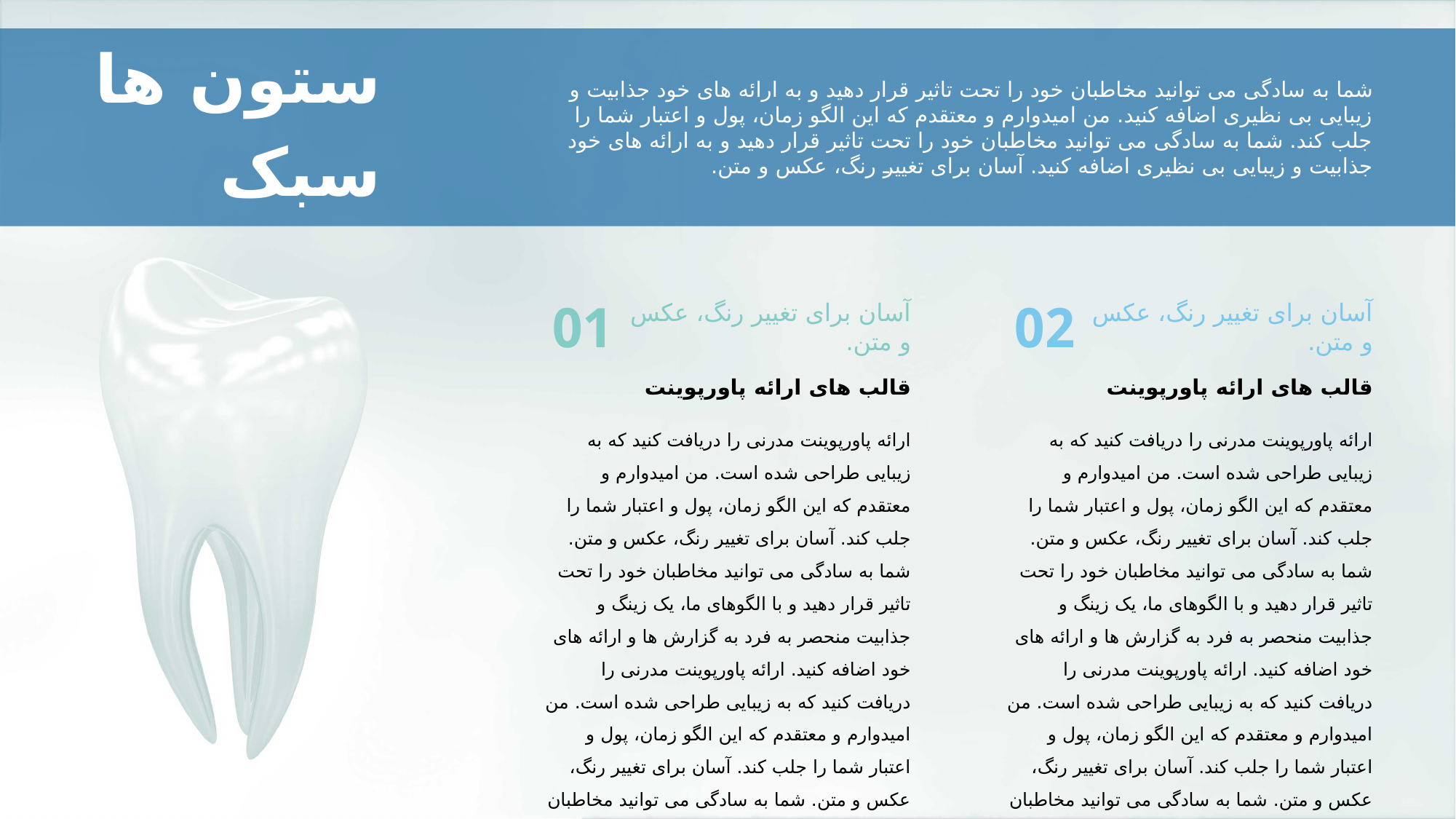

ستون ها
سبک

شما به سادگی می توانید مخاطبان خود را تحت تاثیر قرار دهید و به ارائه های خود جذابیت و زیبایی بی نظیری اضافه کنید. من امیدوارم و معتقدم که این الگو زمان، پول و اعتبار شما را جلب کند. شما به سادگی می توانید مخاطبان خود را تحت تاثیر قرار دهید و به ارائه های خود جذابیت و زیبایی بی نظیری اضافه کنید. آسان برای تغییر رنگ، عکس و متن.
01
آسان برای تغییر رنگ، عکس و متن.
قالب های ارائه پاورپوینت
ارائه پاورپوینت مدرنی را دریافت کنید که به زیبایی طراحی شده است. من امیدوارم و معتقدم که این الگو زمان، پول و اعتبار شما را جلب کند. آسان برای تغییر رنگ، عکس و متن. شما به سادگی می توانید مخاطبان خود را تحت تاثیر قرار دهید و با الگوهای ما، یک زینگ و جذابیت منحصر به فرد به گزارش ها و ارائه های خود اضافه کنید. ارائه پاورپوینت مدرنی را دریافت کنید که به زیبایی طراحی شده است. من امیدوارم و معتقدم که این الگو زمان، پول و اعتبار شما را جلب کند. آسان برای تغییر رنگ، عکس و متن. شما به سادگی می توانید مخاطبان خود را تحت تأثیر قرار دهید و با الگوهای ما به گزارش ها و ارائه های خود زیبایی و جذابیت منحصر به فردی اضافه کنید.
02
آسان برای تغییر رنگ، عکس و متن.
قالب های ارائه پاورپوینت
ارائه پاورپوینت مدرنی را دریافت کنید که به زیبایی طراحی شده است. من امیدوارم و معتقدم که این الگو زمان، پول و اعتبار شما را جلب کند. آسان برای تغییر رنگ، عکس و متن. شما به سادگی می توانید مخاطبان خود را تحت تاثیر قرار دهید و با الگوهای ما، یک زینگ و جذابیت منحصر به فرد به گزارش ها و ارائه های خود اضافه کنید. ارائه پاورپوینت مدرنی را دریافت کنید که به زیبایی طراحی شده است. من امیدوارم و معتقدم که این الگو زمان، پول و اعتبار شما را جلب کند. آسان برای تغییر رنگ، عکس و متن. شما به سادگی می توانید مخاطبان خود را تحت تأثیر قرار دهید و با الگوهای ما به گزارش ها و ارائه های خود زیبایی و جذابیت منحصر به فردی اضافه کنید.